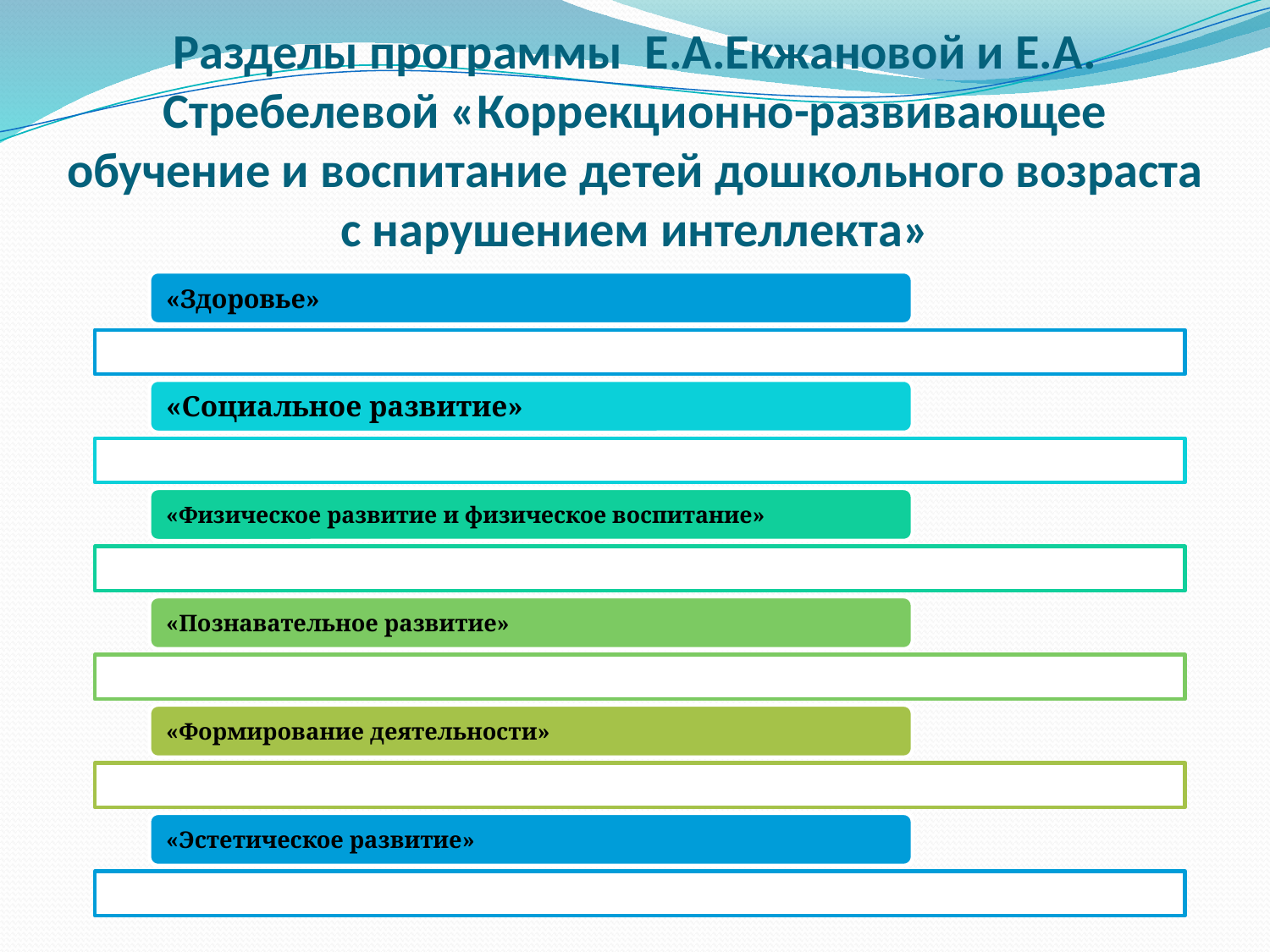

# Разделы программы  Е.А.Екжановой и Е.А. Стребелевой «Коррекционно-развивающее обучение и воспитание детей дошкольного возраста с нарушением интеллекта»
«Здоровье»
«Социальное развитие»
«Физическое развитие и физическое воспитание»
«Познавательное развитие»
«Формирование деятельности»
«Эстетическое развитие»